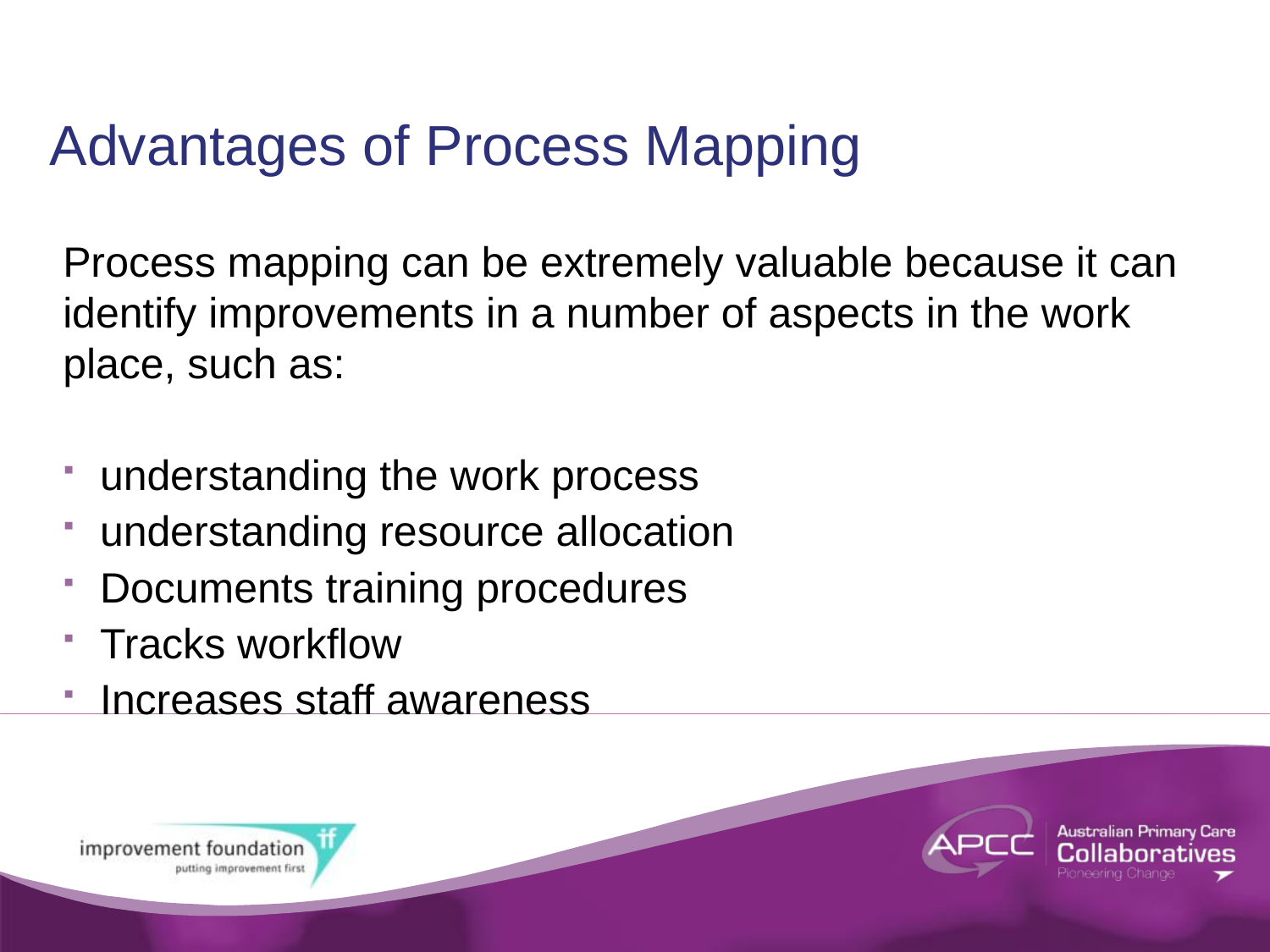

Advantages of Process Mapping
Process mapping can be extremely valuable because it can identify improvements in a number of aspects in the work place, such as:

understanding the work process
understanding resource allocation
Documents training procedures
Tracks workflow
Increases staff awareness